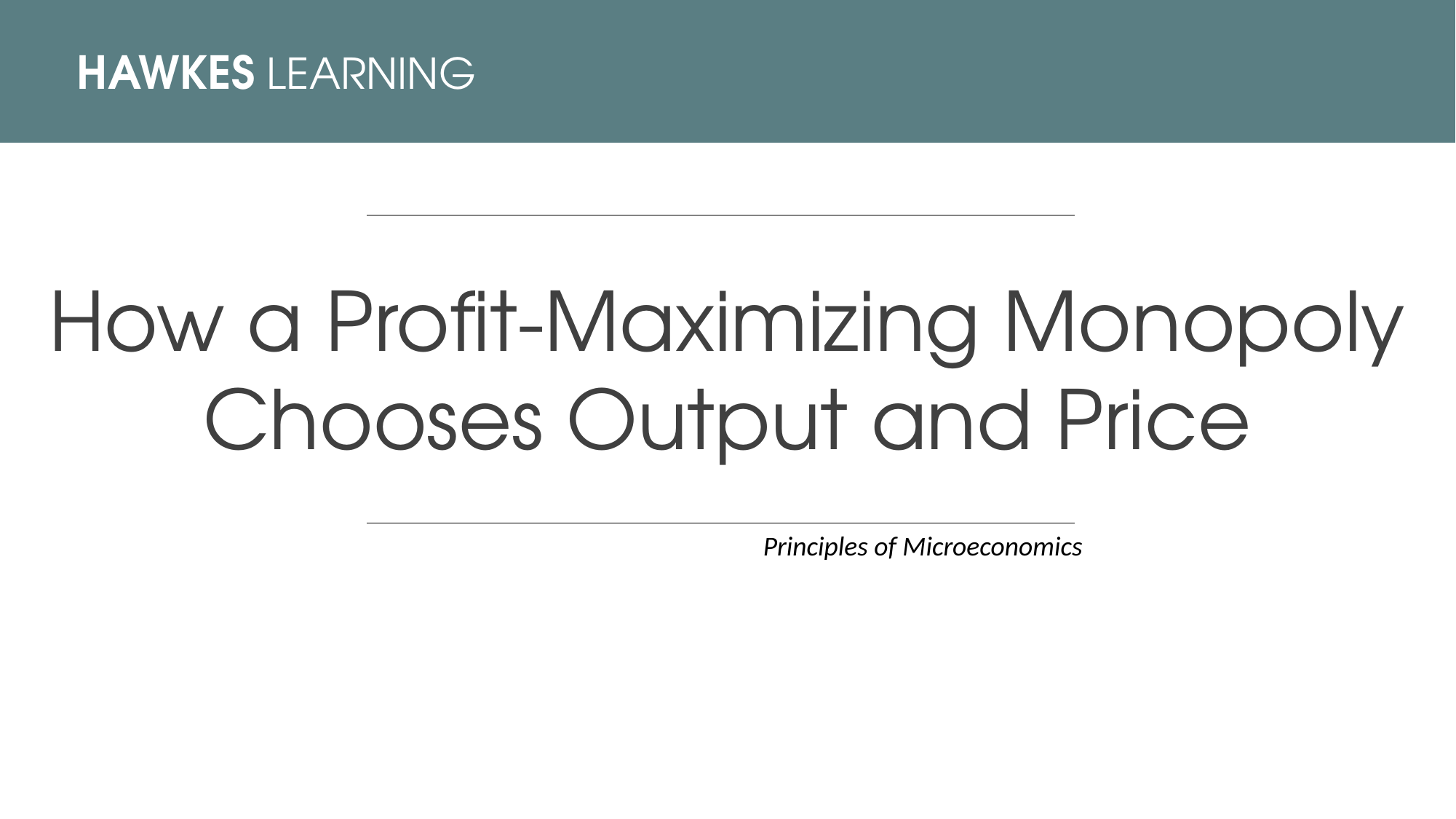

HAWKES LEARNING
How a Profit-Maximizing Monopoly Chooses Output and Price
Principles of Microeconomics